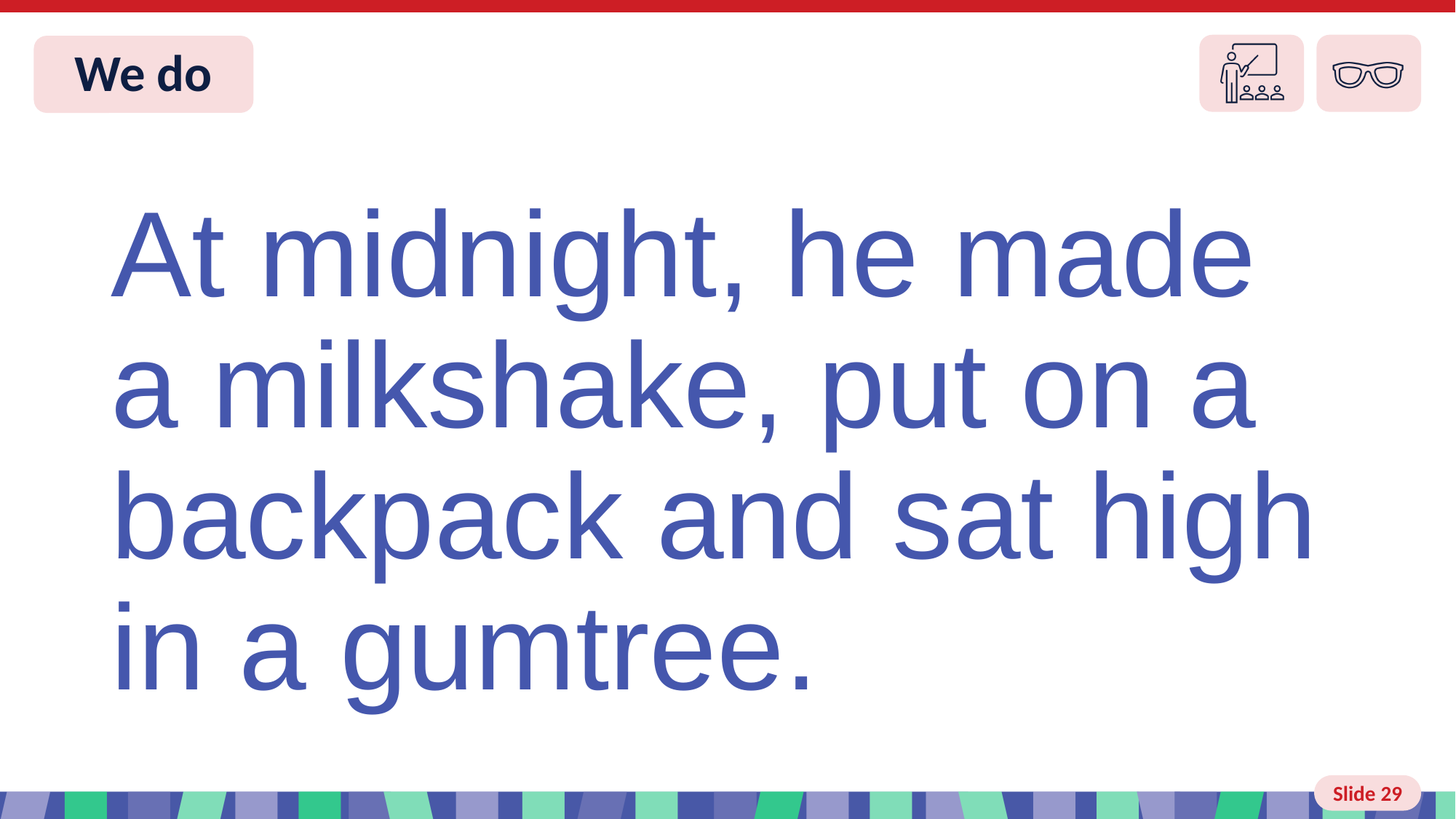

Slide 29 We do
At midnight, he made a milkshake, put on a backpack and sat high in a gumtree.